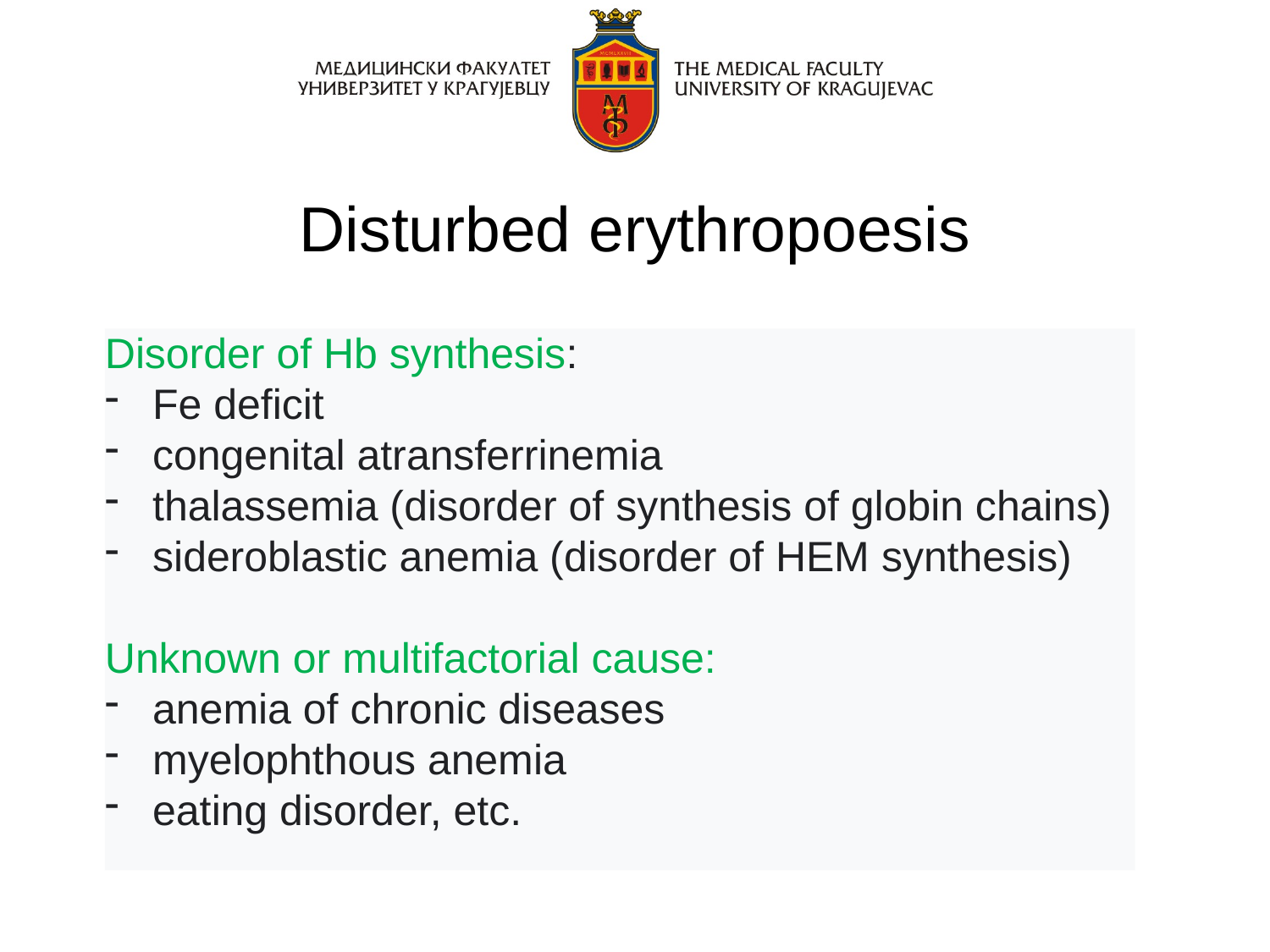

# Disturbed erythropoesis
Disorder of Hb synthesis:
Fe deficit
congenital atransferrinemia
thalassemia (disorder of synthesis of globin chains)
sideroblastic anemia (disorder of HEM synthesis)

Unknown or multifactorial cause:
anemia of chronic diseases
myelophthous anemia
eating disorder, etc.